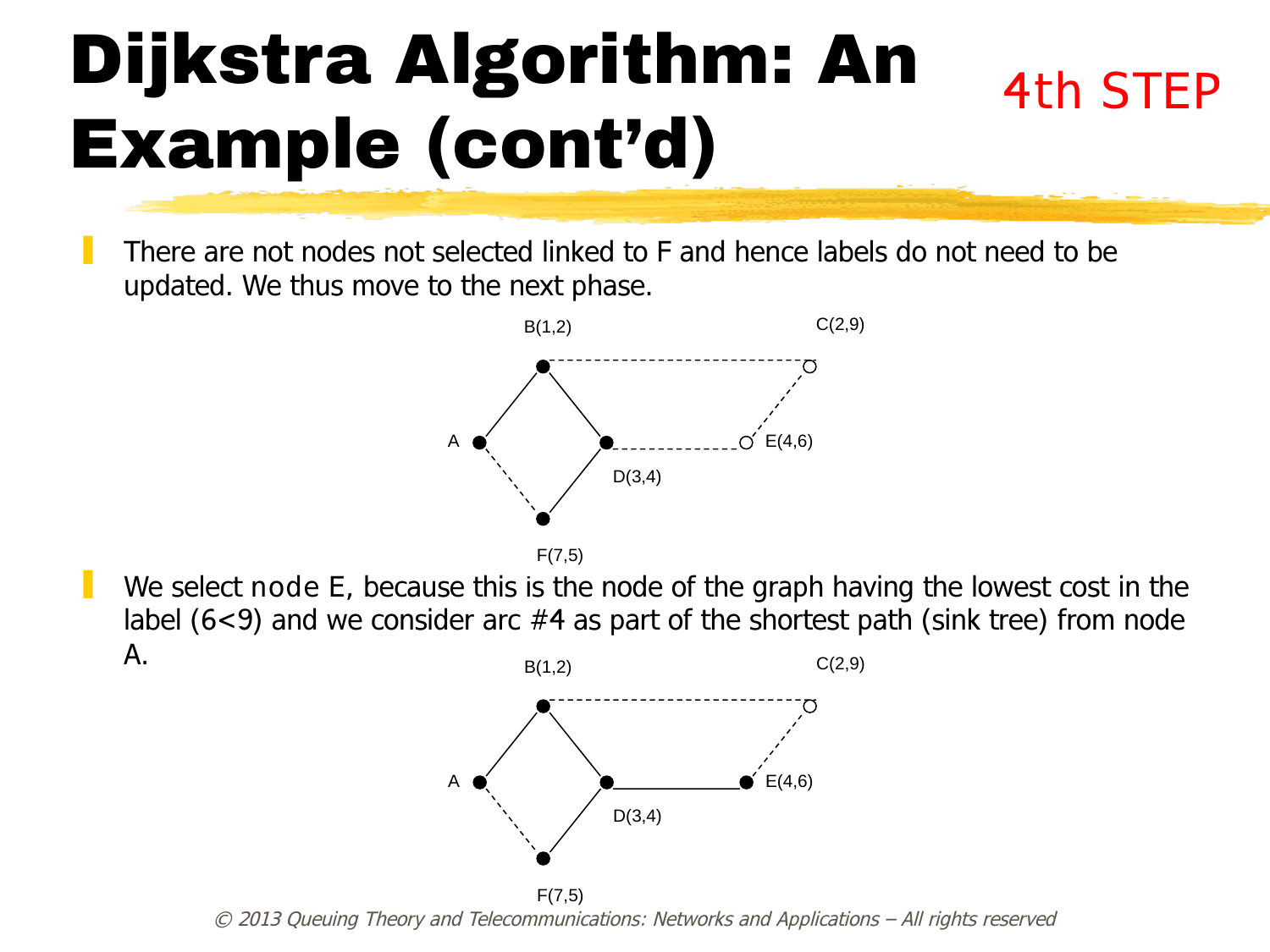

# Dijkstra Algorithm: An Example (cont’d)

4th STEP

There are not nodes not selected linked to F and hence labels do not need to be updated. We thus move to the next phase.

We select node E, because this is the node of the graph having the lowest cost in the label (6<9) and we consider arc #4 as part of the shortest path (sink tree) from node A.

C(2,9)
B(1,2)

A
E(4,6)

D(3,4)

F(7,5)
C(2,9)
B(1,2)

A
E(4,6)

D(3,4)

F(7,5)
© 2013 Queuing Theory and Telecommunications: Networks and Applications – All rights reserved